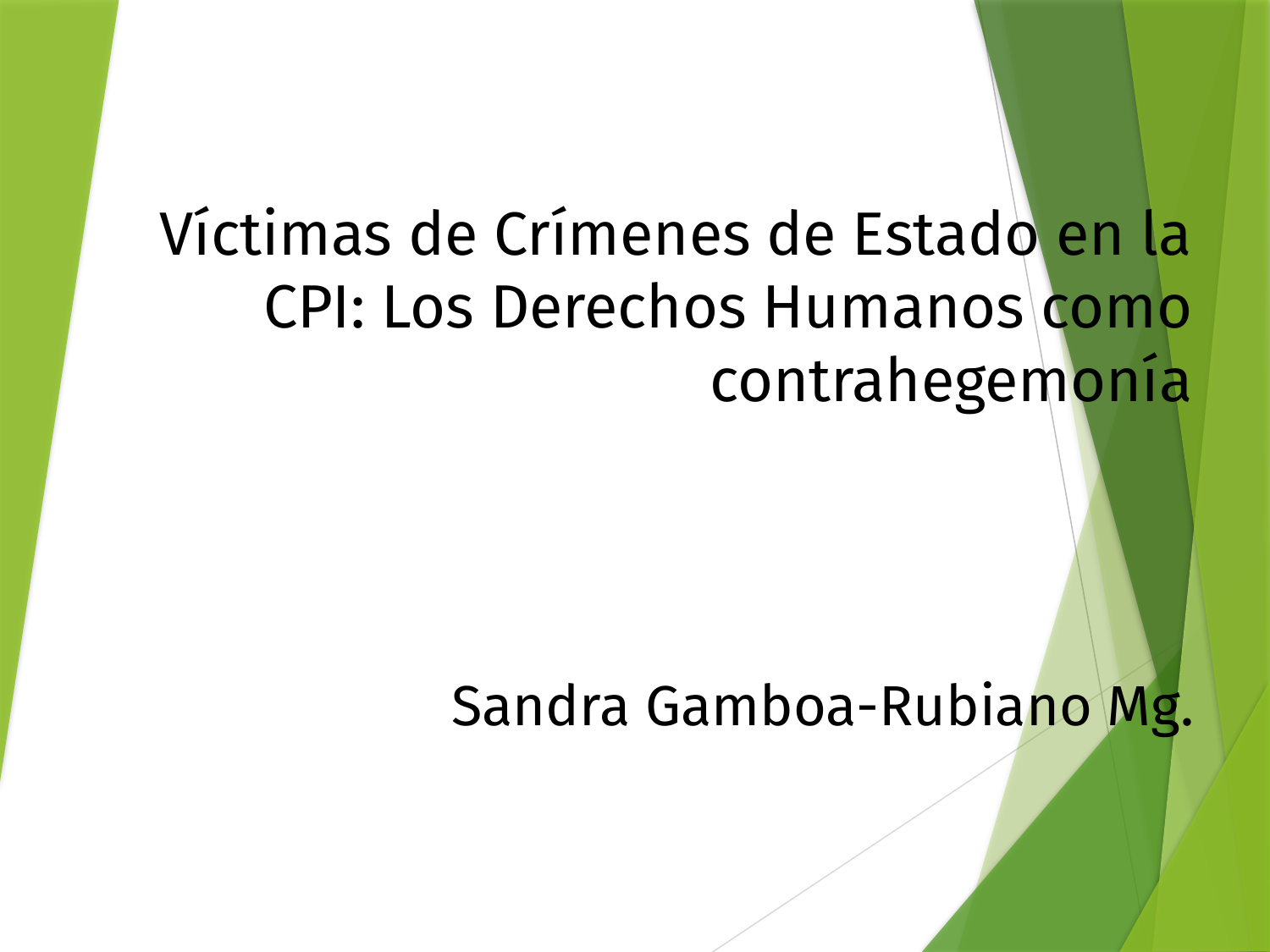

# Víctimas de Crímenes de Estado en la CPI: Los Derechos Humanos como contrahegemonía
Sandra Gamboa-Rubiano Mg.